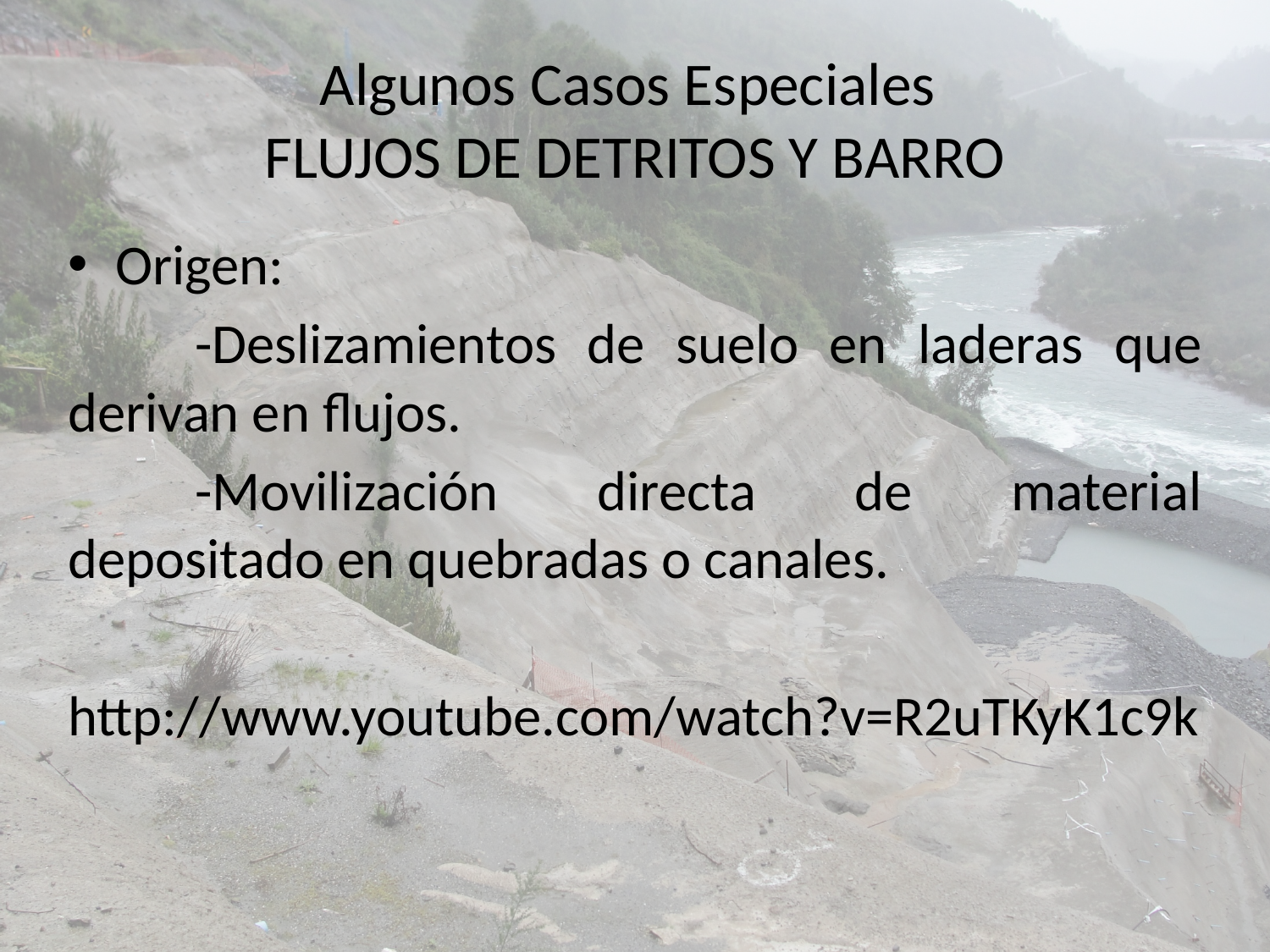

# Algunos Casos Especiales FLUJOS DE DETRITOS Y BARRO
Origen:
	-Deslizamientos de suelo en laderas que derivan en flujos.
	-Movilización directa de material depositado en quebradas o canales.

http://www.youtube.com/watch?v=R2uTKyK1c9k